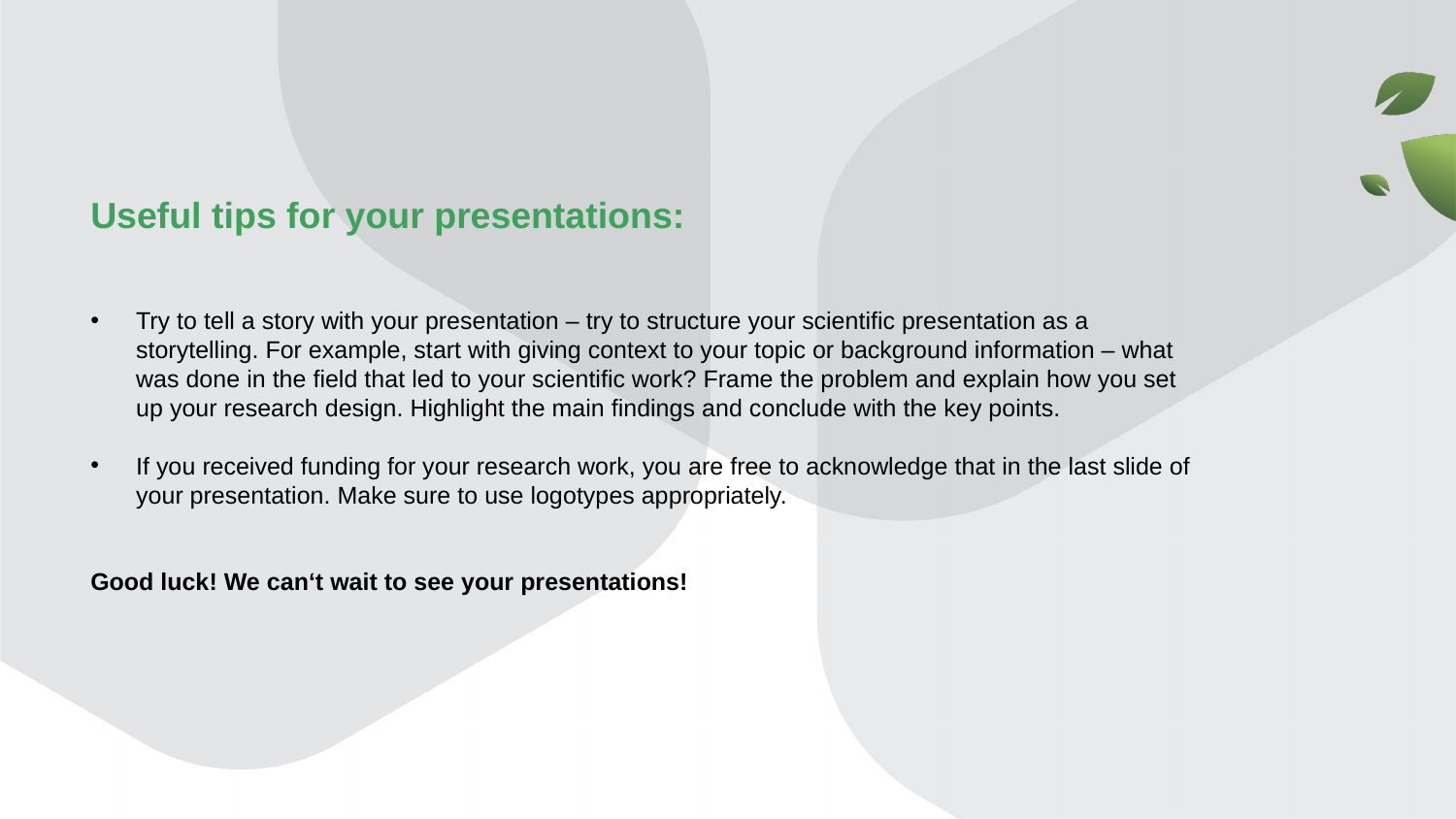

# Useful tips for your presentations:
Try to tell a story with your presentation – try to structure your scientific presentation as a storytelling. For example, start with giving context to your topic or background information – what was done in the field that led to your scientific work? Frame the problem and explain how you set up your research design. Highlight the main findings and conclude with the key points.

If you received funding for your research work, you are free to acknowledge that in the last slide of your presentation. Make sure to use logotypes appropriately.

Good luck! We can‘t wait to see your presentations!